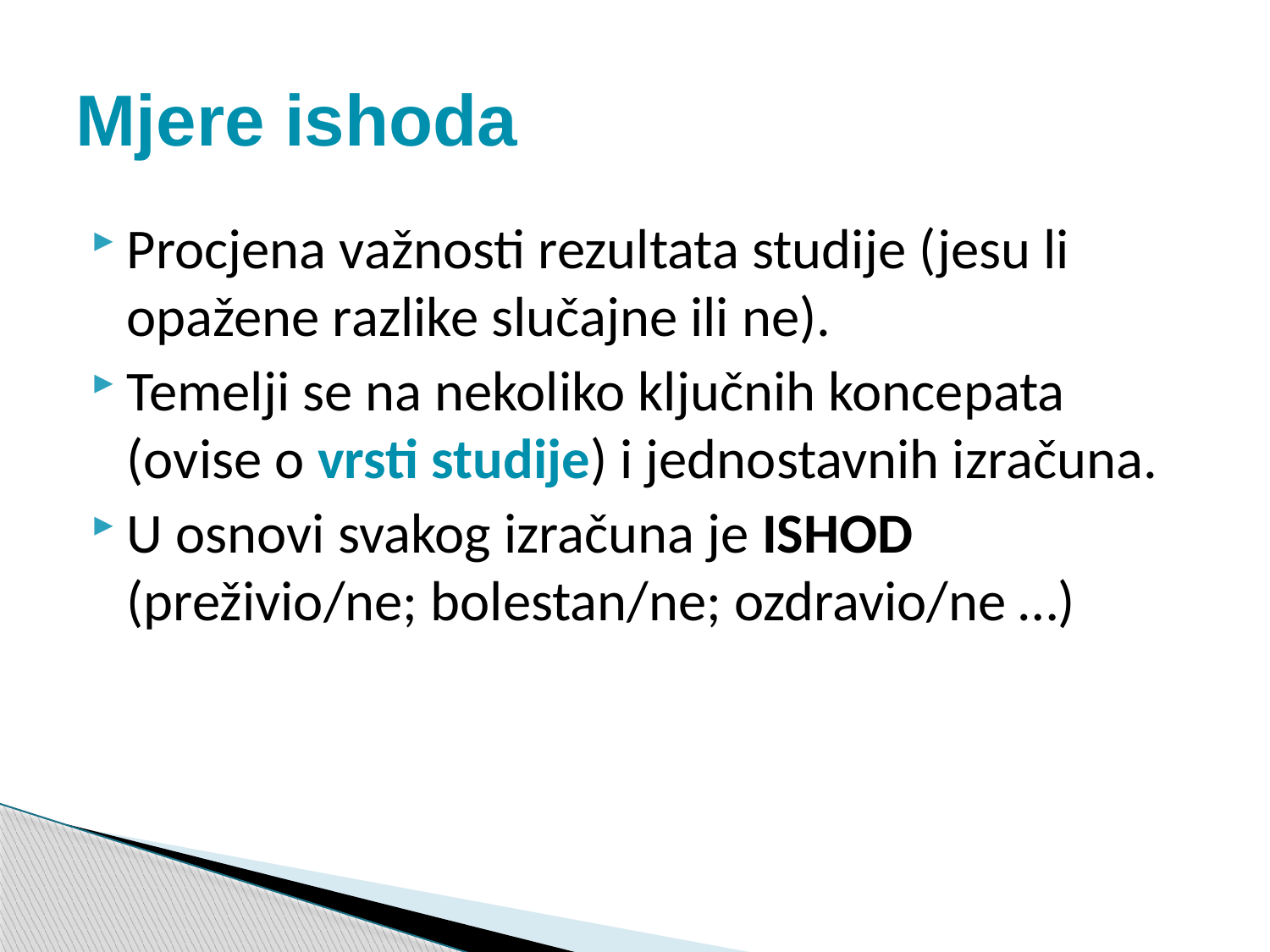

# Mjere ishoda
Procjena važnosti rezultata studije (jesu li opažene razlike slučajne ili ne).
Temelji se na nekoliko ključnih koncepata (ovise o vrsti studije) i jednostavnih izračuna.
U osnovi svakog izračuna je ISHOD (preživio/ne; bolestan/ne; ozdravio/ne …)